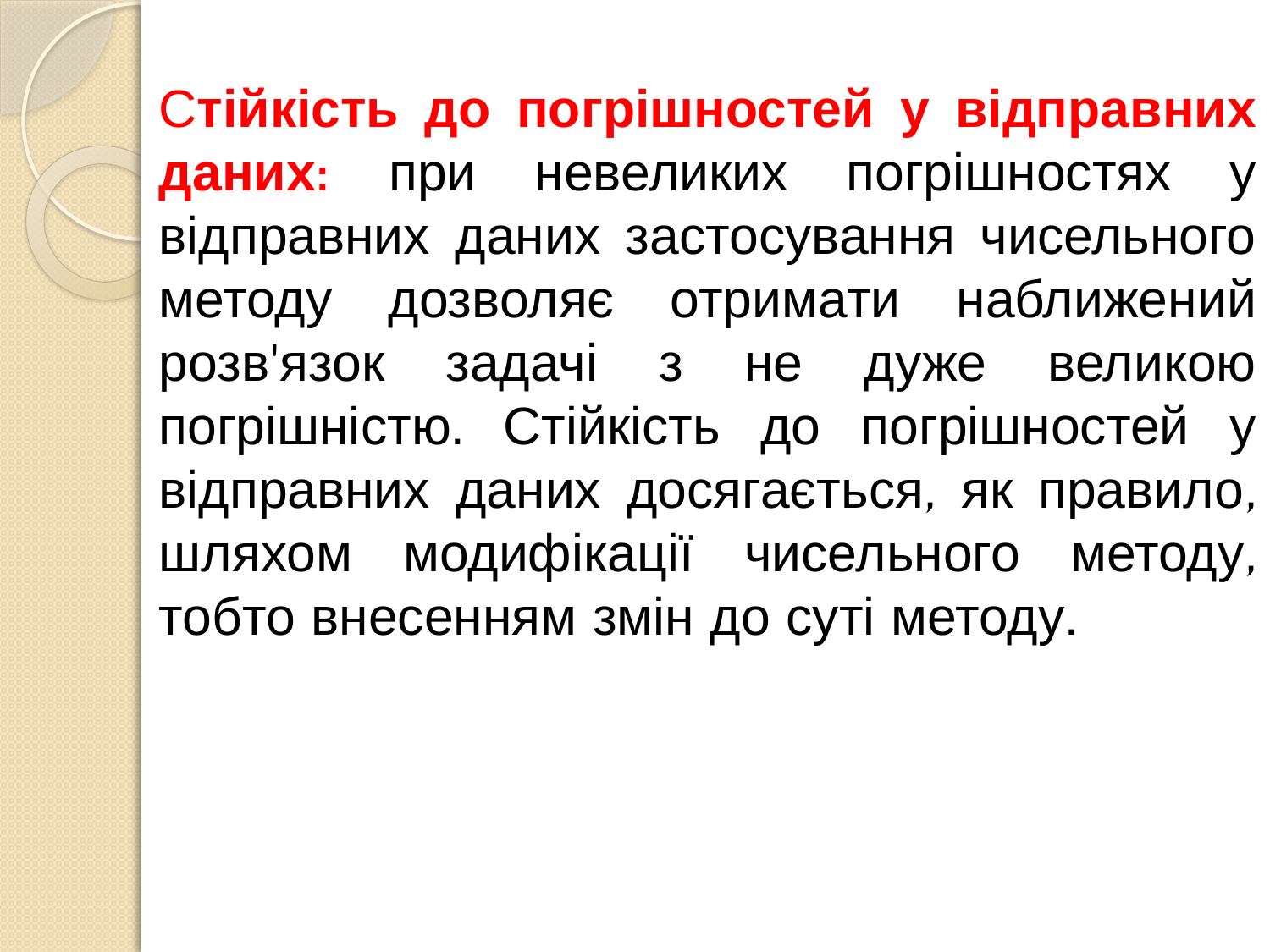

Стійкість до погрішностей у відправних даних: при невеликих погрішностях у відправних даних застосування чисельного методу дозволяє отримати наближений розв'язок задачі з не дуже великою погрішністю. Стійкість до погрішностей у відправних даних досягається, як правило, шляхом модифікації чисельного методу, тобто внесенням змін до суті методу.